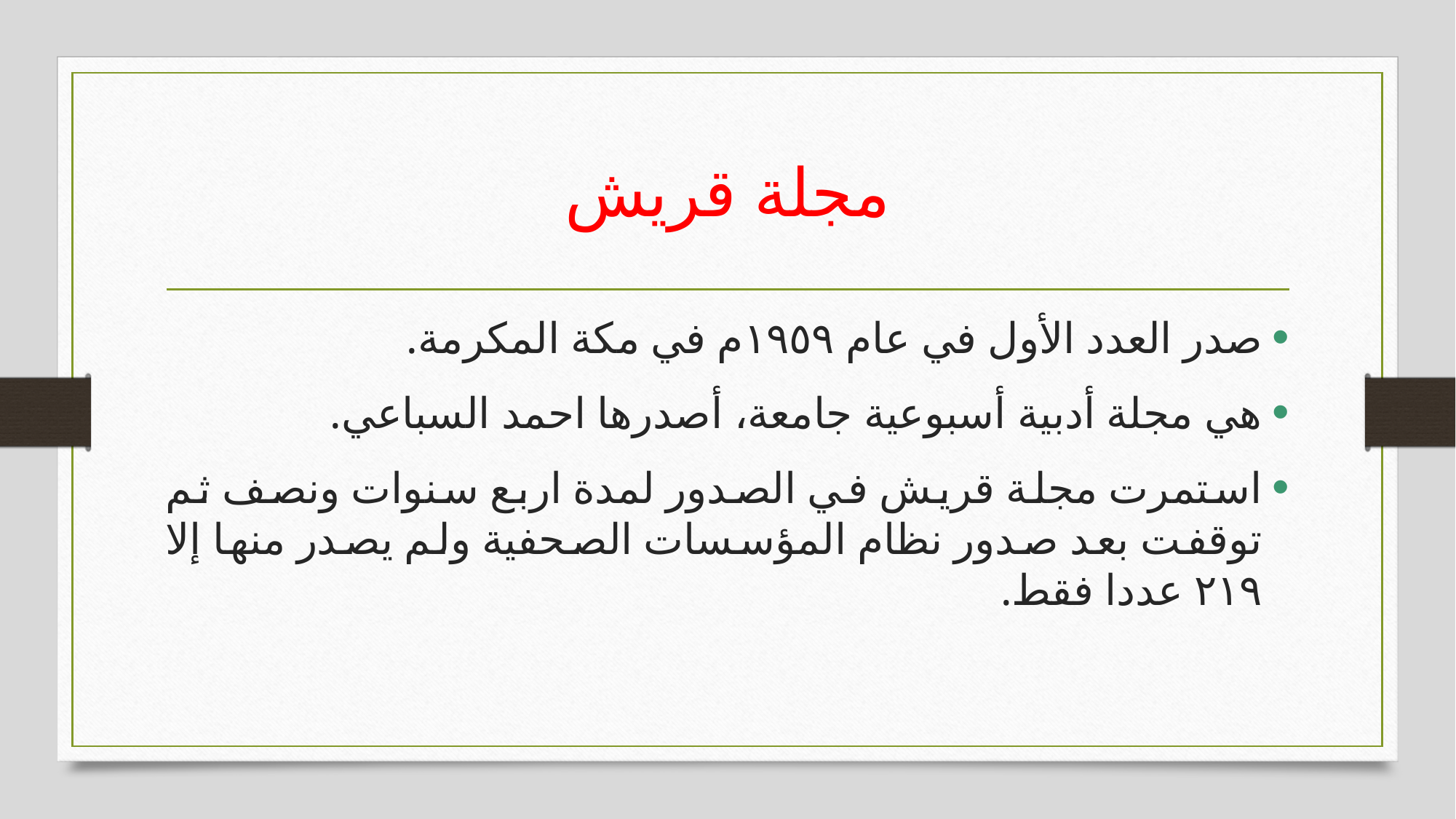

# مجلة قريش
صدر العدد الأول في عام ١٩٥٩م في مكة المكرمة.
هي مجلة أدبية أسبوعية جامعة، أصدرها احمد السباعي.
استمرت مجلة قريش في الصدور لمدة اربع سنوات ونصف ثم توقفت بعد صدور نظام المؤسسات الصحفية ولم يصدر منها إلا ٢١٩ عددا فقط.